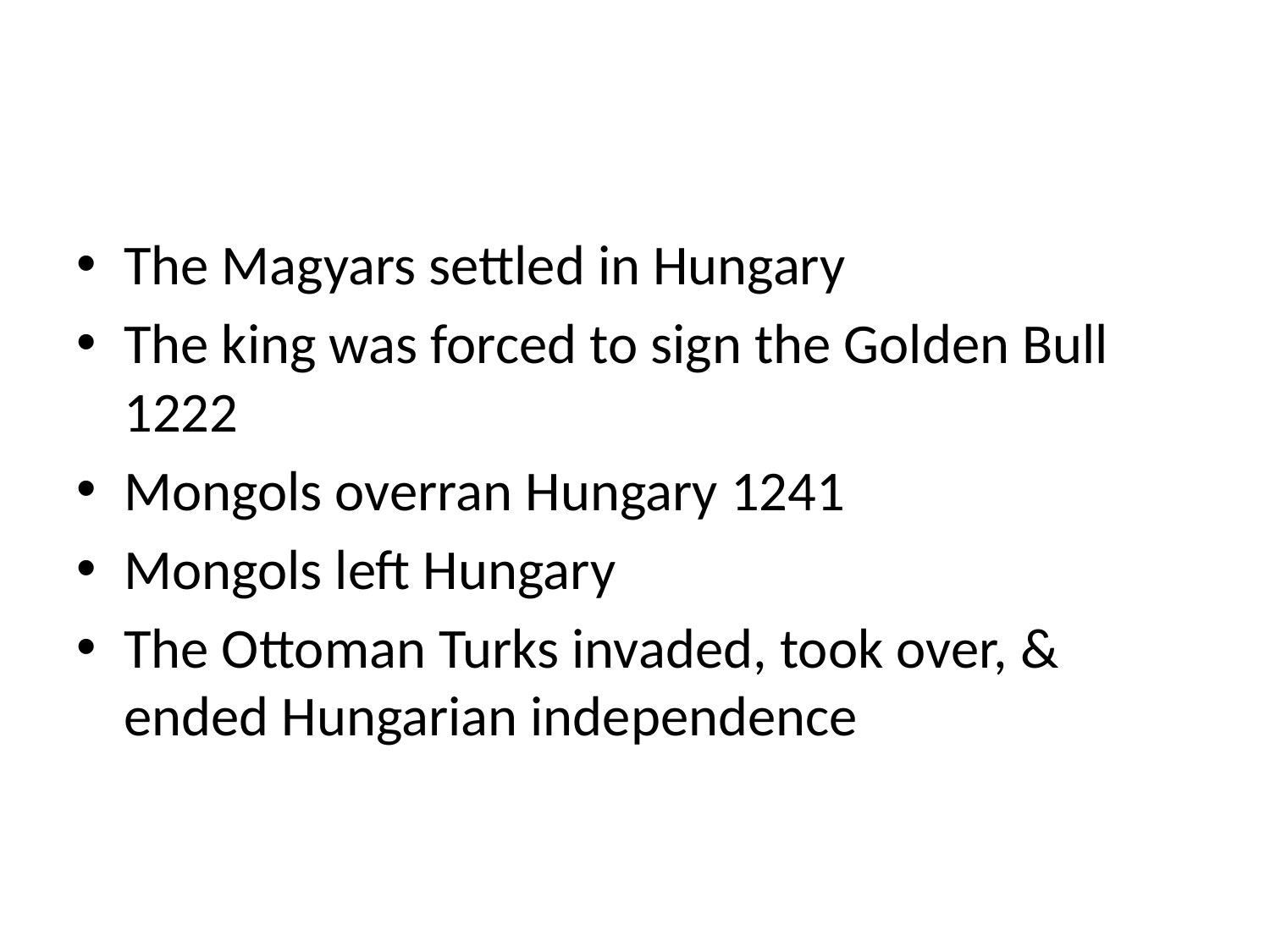

#
The Magyars settled in Hungary
The king was forced to sign the Golden Bull 1222
Mongols overran Hungary 1241
Mongols left Hungary
The Ottoman Turks invaded, took over, & ended Hungarian independence